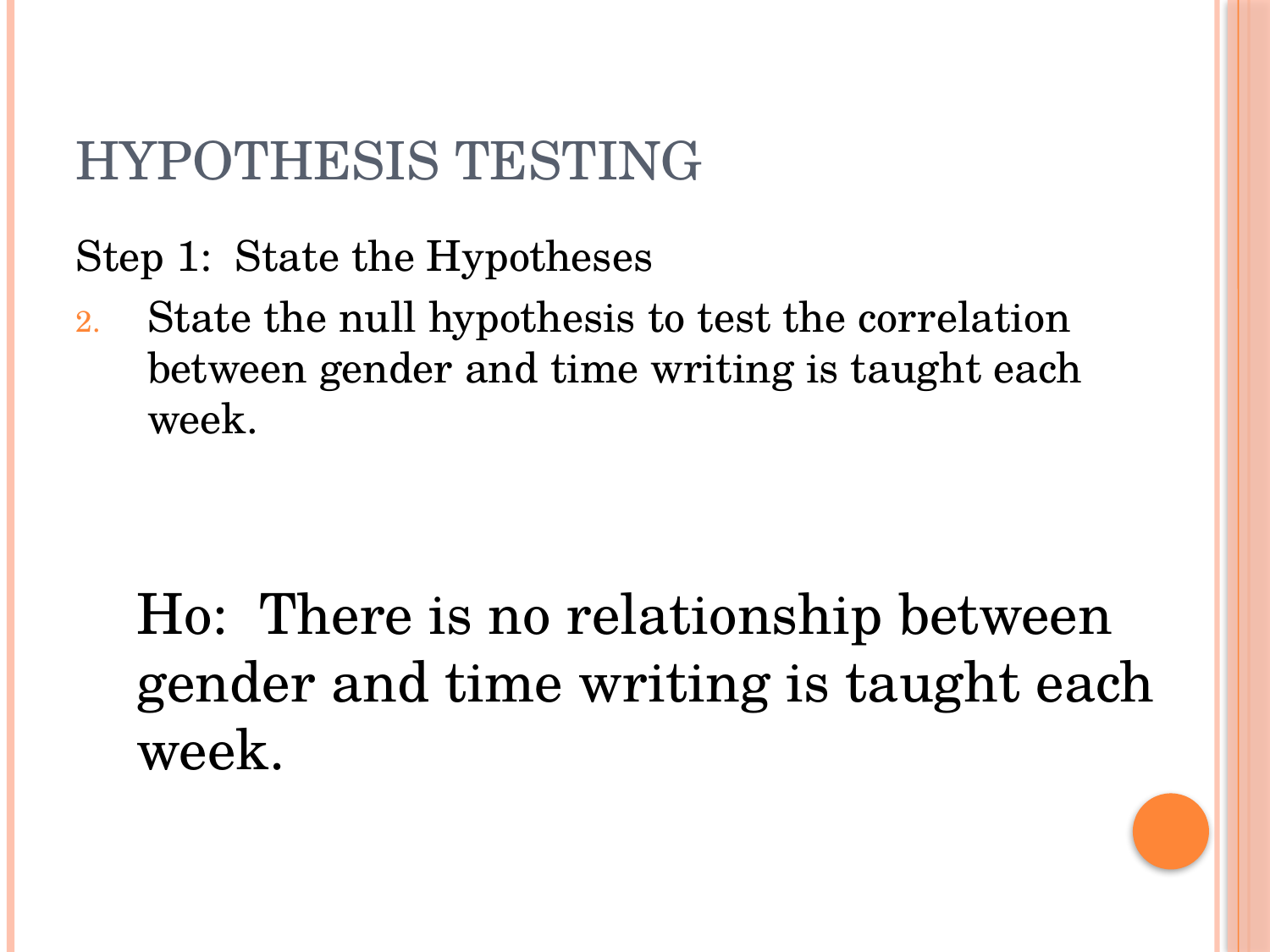

# Hypothesis Testing
Step 1:  State the Hypotheses
State the null hypothesis to test the correlation between gender and time writing is taught each week.
	Ho:  There is no relationship between gender and time writing is taught each week.